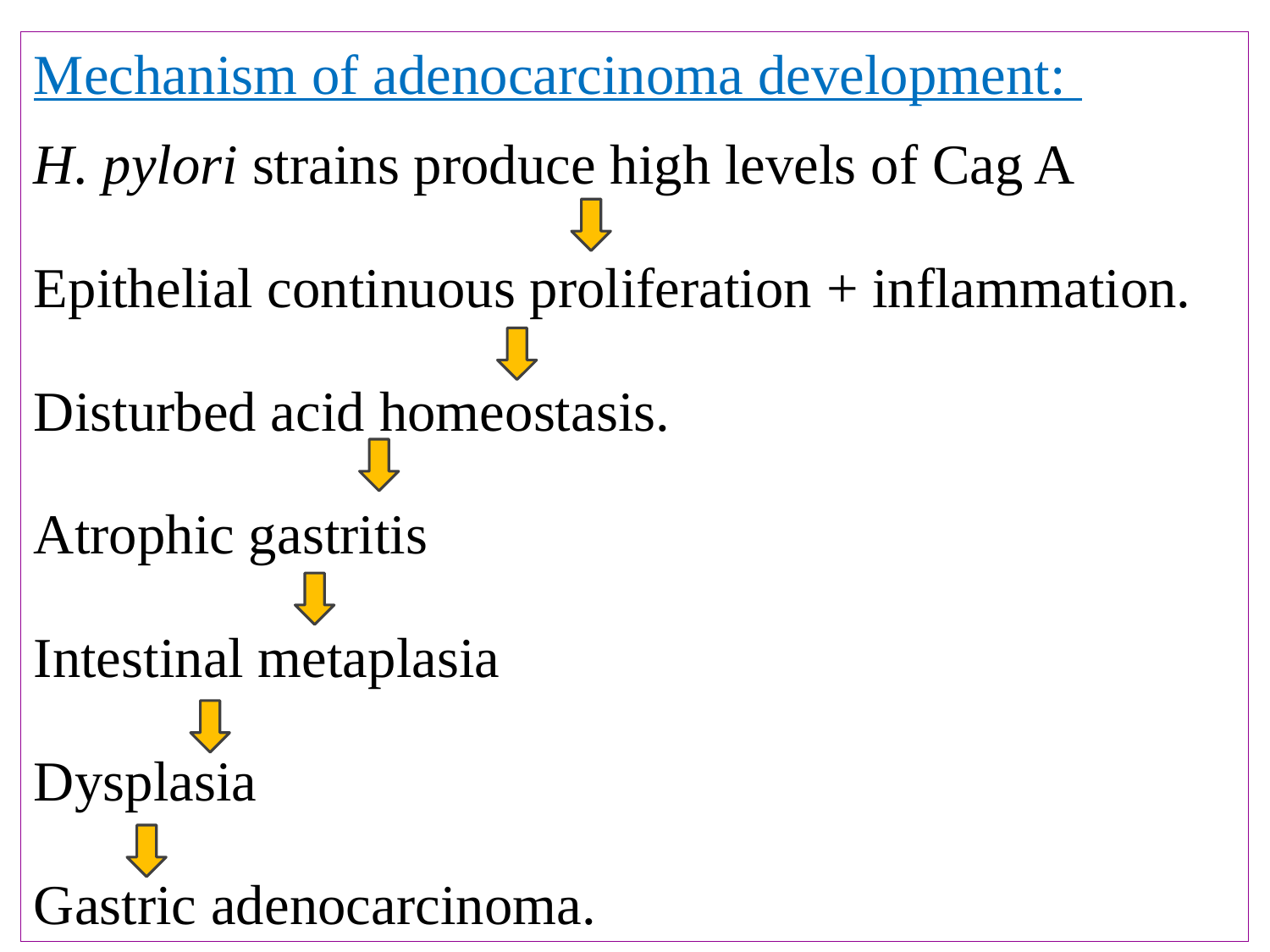

Mechanism of adenocarcinoma development:
H. pylori strains produce high levels of Cag A
Epithelial continuous proliferation + inflammation.
Disturbed acid homeostasis.
Atrophic gastritis
Intestinal metaplasia
Dysplasia
Gastric adenocarcinoma.